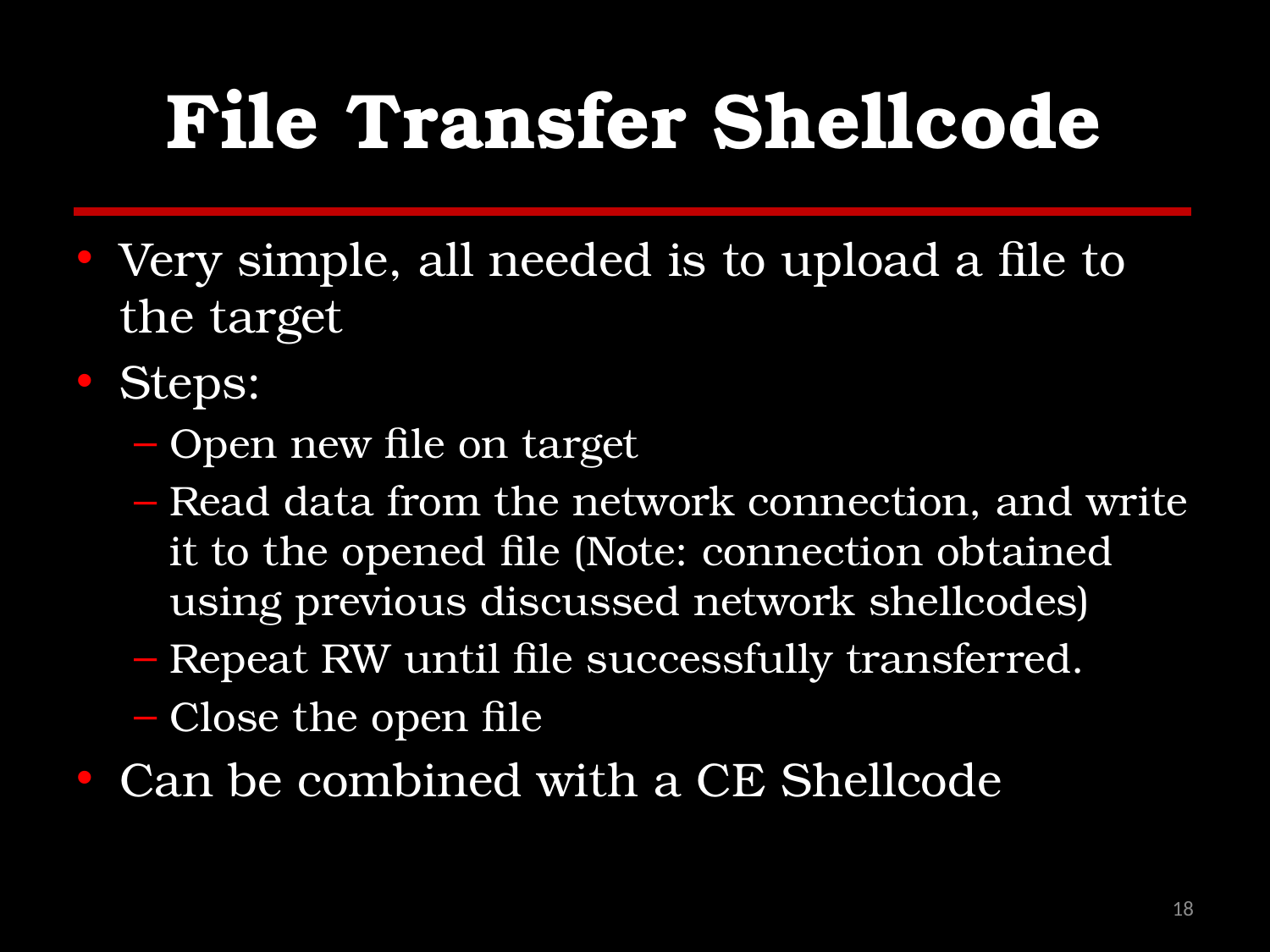

# File Transfer Shellcode
Very simple, all needed is to upload a file to the target
Steps:
Open new file on target
Read data from the network connection, and write it to the opened file (Note: connection obtained using previous discussed network shellcodes)
Repeat RW until file successfully transferred.
Close the open file
Can be combined with a CE Shellcode

18